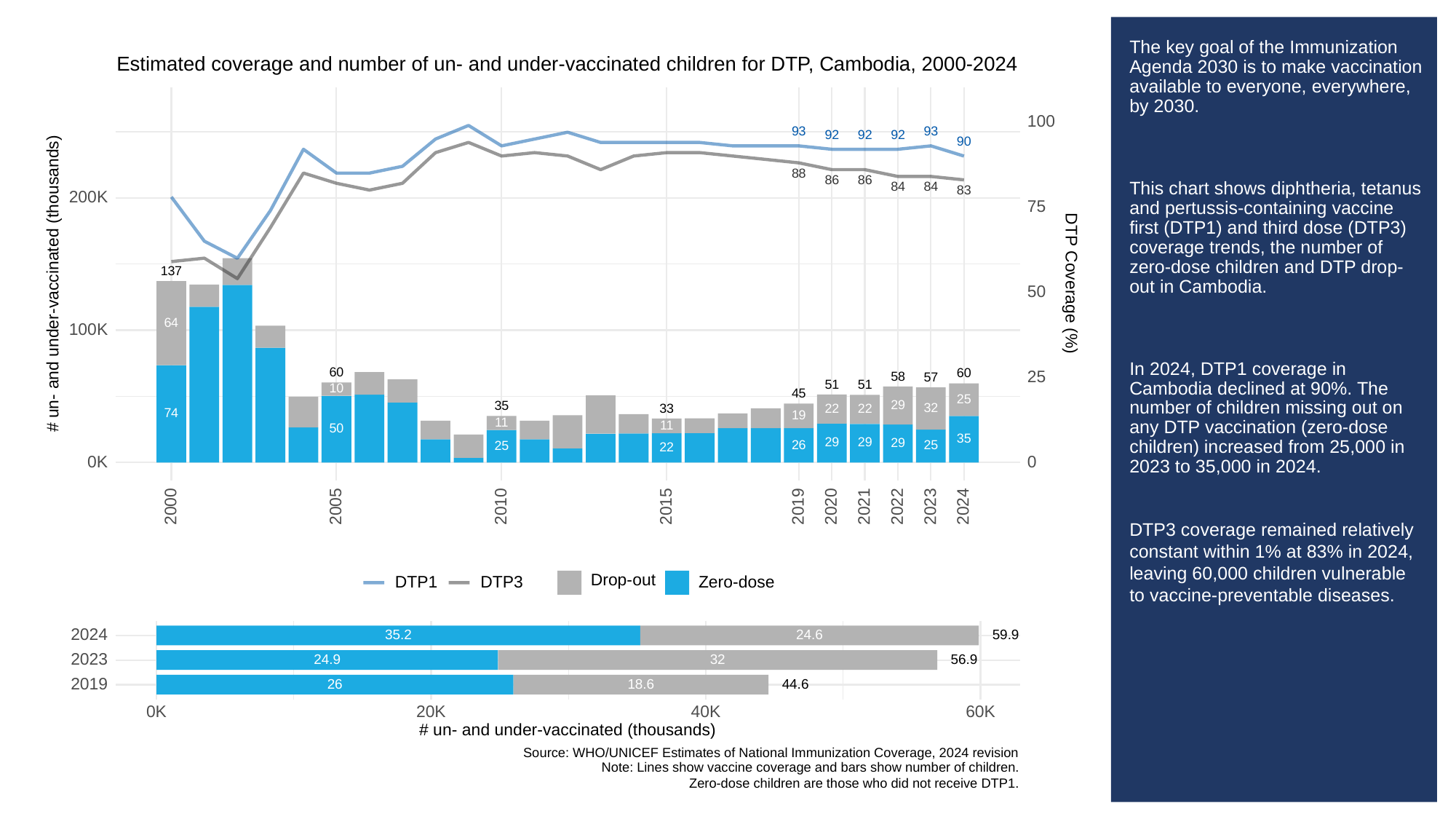

# The key goal of the Immunization Agenda 2030 is to make vaccination available to everyone, everywhere, by 2030.

This chart shows diphtheria, tetanus and pertussis-containing vaccine first (DTP1) and third dose (DTP3) coverage trends, the number of zero-dose children and DTP drop-out in Cambodia.

In 2024, DTP1 coverage in Cambodia declined at 90%. The number of children missing out on any DTP vaccination (zero-dose children) increased from 25,000 in 2023 to 35,000 in 2024.

DTP3 coverage remained relatively constant within 1% at 83% in 2024, leaving 60,000 children vulnerable to vaccine-preventable diseases.

Estimated coverage and number of un- and under-vaccinated children for DTP, Cambodia, 2000-2024

100

93
93
92
92
92

90

88
86
86
84
84
83
200K

75

137
# un- and under-vaccinated (thousands)
DTP Coverage (%)

50

64
100K

60
60
25

58
57

51
51

10

45

25

29
35

32
22
33
22

74
19

11

11

50

35

29
29
29

26
25
25
22

0K
0

2023
2000
2005
2010
2015
2019
2020
2021
2022
2024

Drop-out
DTP3
Zero-dose
DTP1

2024
35.2
24.6
59.9

2023
32
24.9
56.9

2019
26
18.6
44.6

0K
20K
40K
60K
# un- and under-vaccinated (thousands)
Source: WHO/UNICEF Estimates of National Immunization Coverage, 2024 revision
Note: Lines show vaccine coverage and bars show number of children.
Zero-dose children are those who did not receive DTP1.